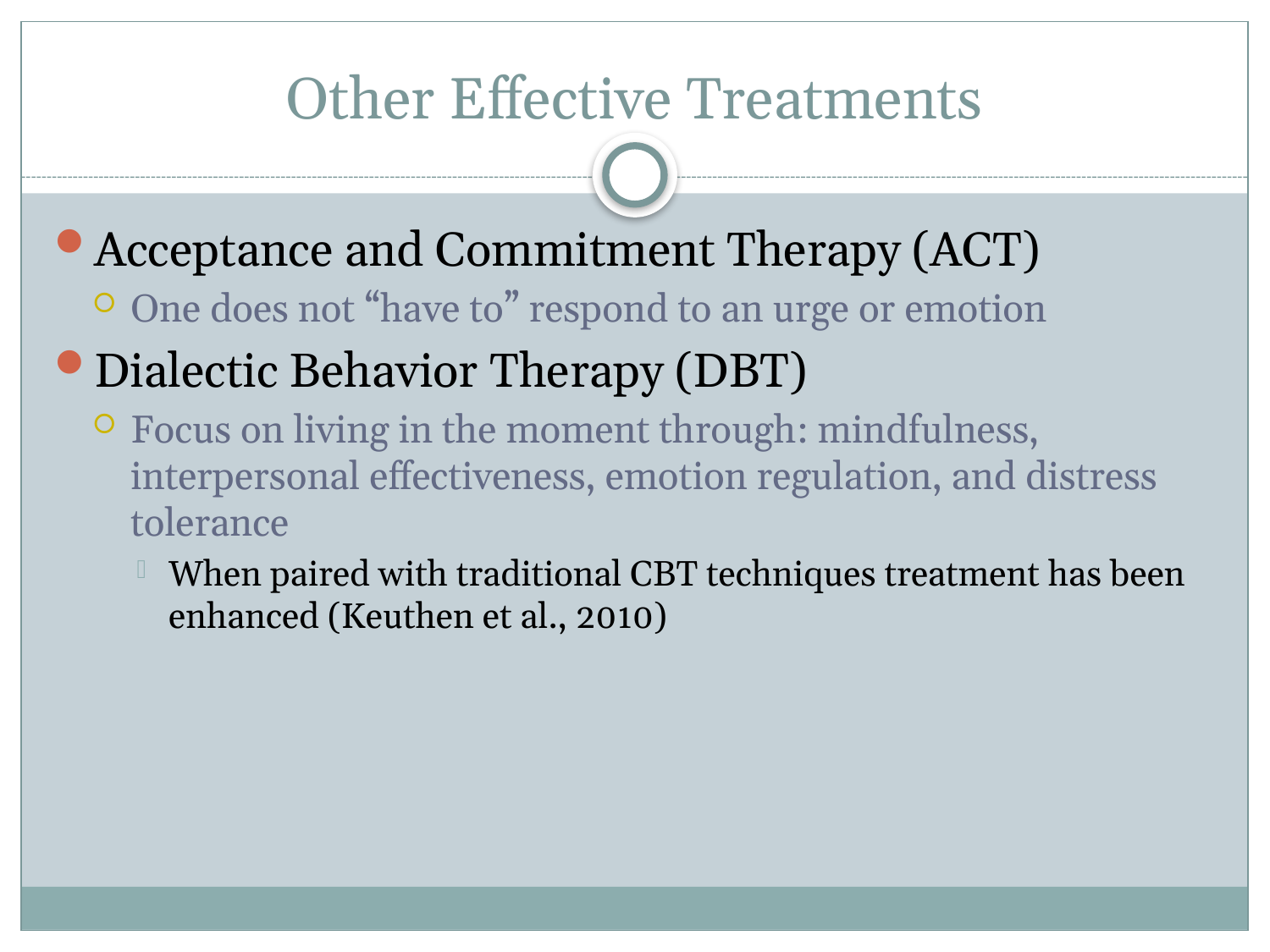

# Other Effective Treatments
Acceptance and Commitment Therapy (ACT)
One does not “have to” respond to an urge or emotion
Dialectic Behavior Therapy (DBT)
Focus on living in the moment through: mindfulness, interpersonal effectiveness, emotion regulation, and distress tolerance
When paired with traditional CBT techniques treatment has been enhanced (Keuthen et al., 2010)